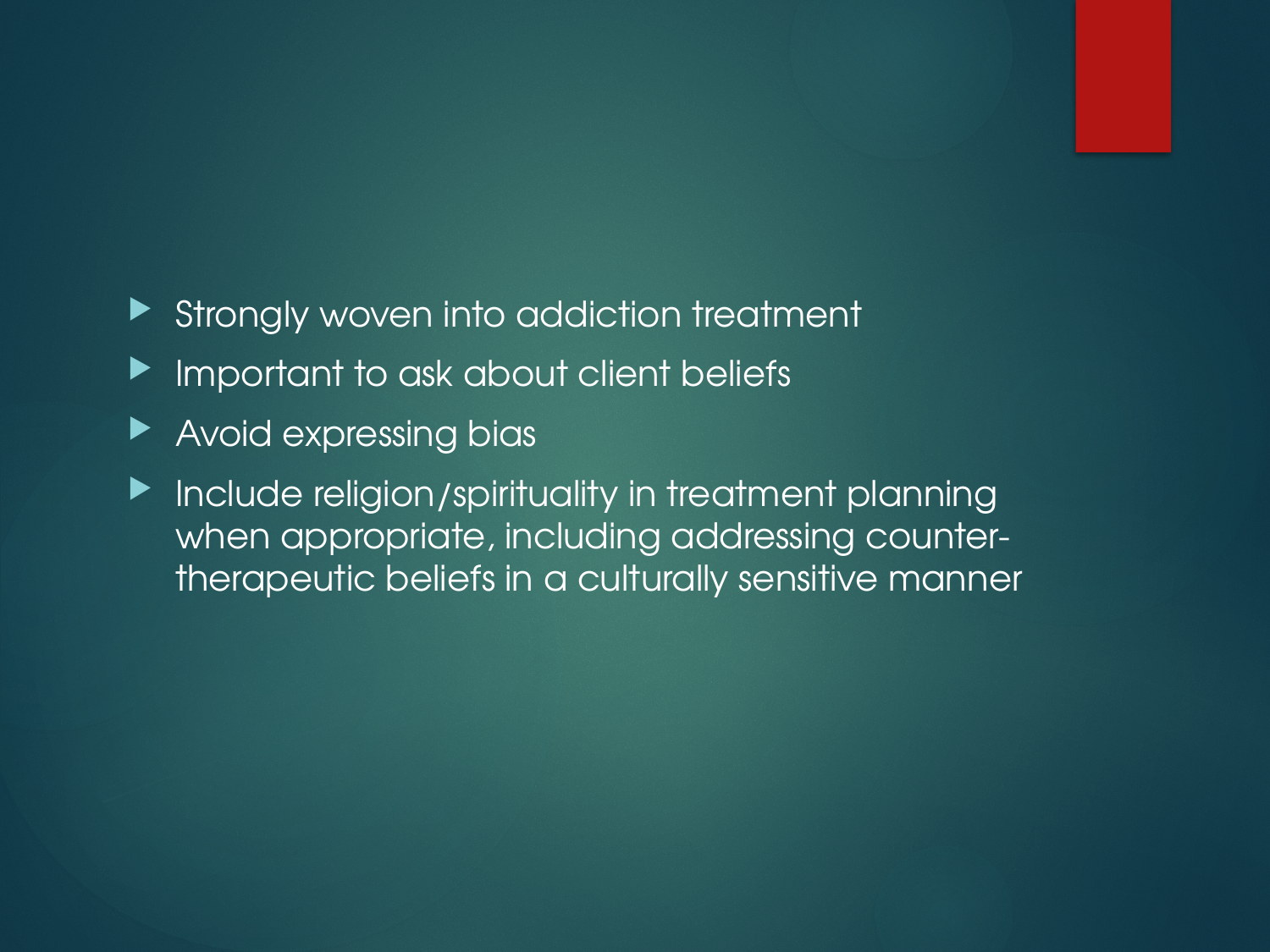

#
Strongly woven into addiction treatment
Important to ask about client beliefs
Avoid expressing bias
Include religion/spirituality in treatment planning when appropriate, including addressing counter-therapeutic beliefs in a culturally sensitive manner